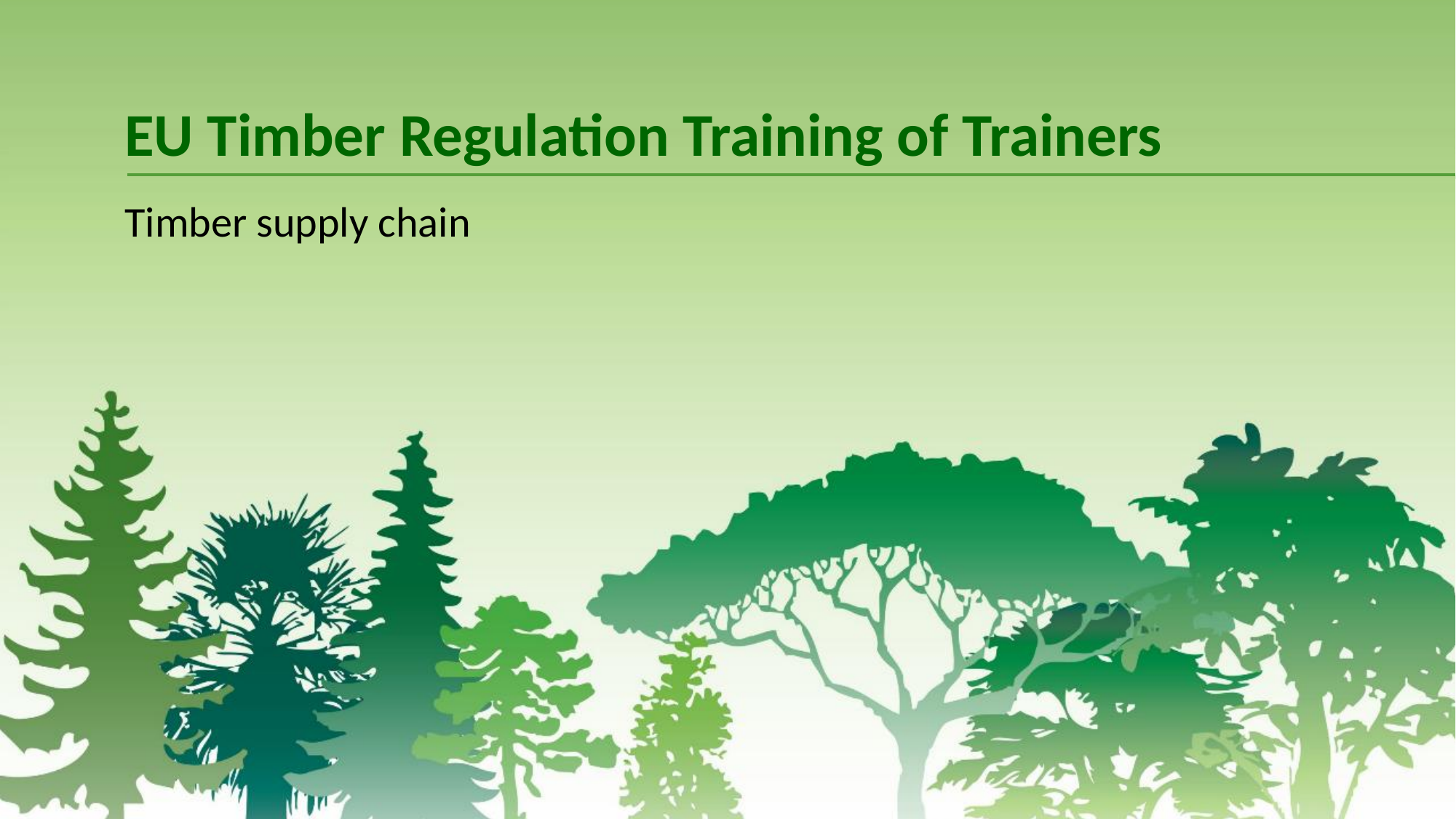

# EU Timber Regulation Training of Trainers
Timber supply chain
2